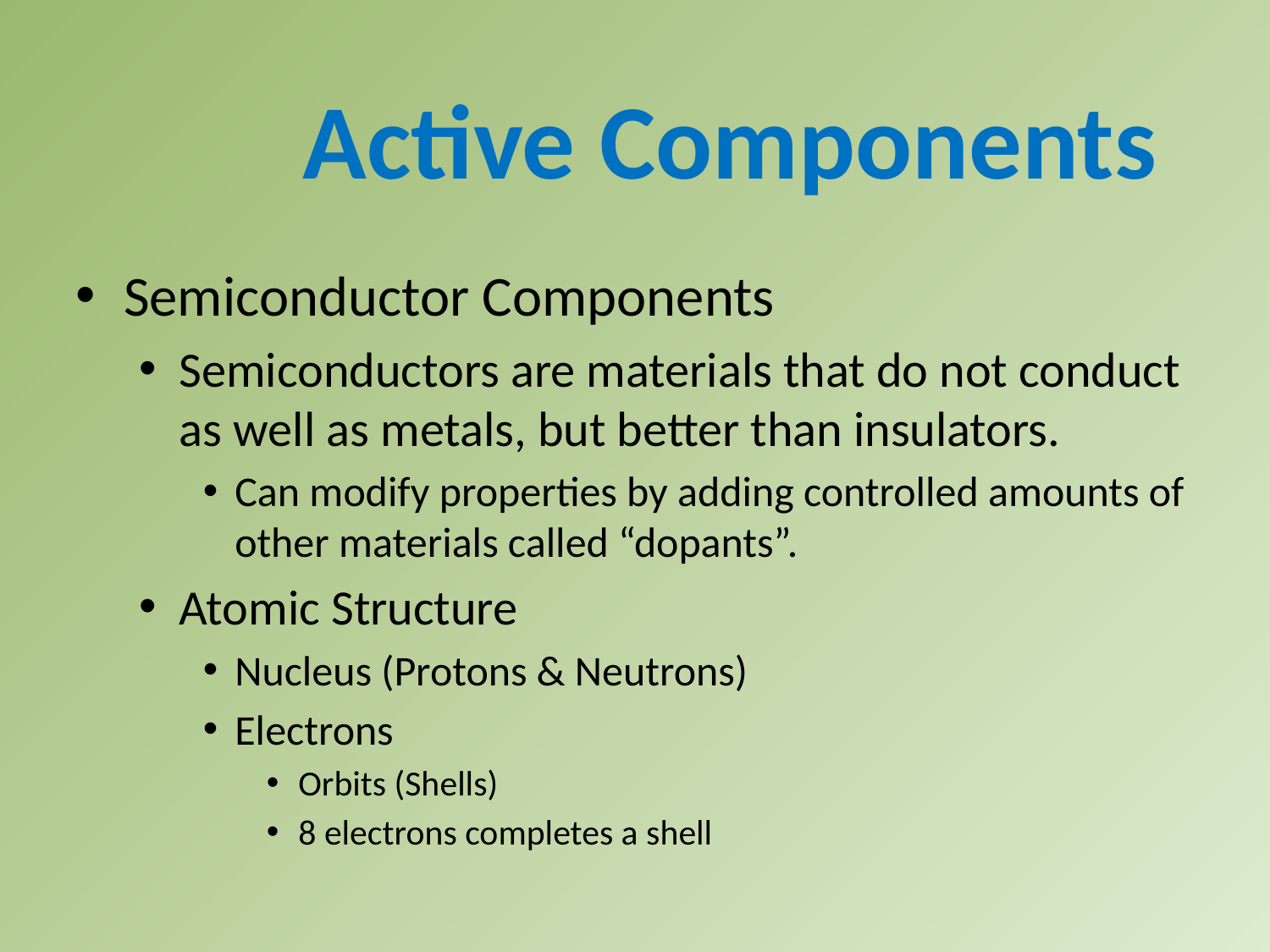

Active Components
Semiconductor Components
Semiconductors are materials that do not conduct as well as metals, but better than insulators.
Can modify properties by adding controlled amounts of other materials called “dopants”.
Atomic Structure
Nucleus (Protons & Neutrons)
Electrons
Orbits (Shells)
8 electrons completes a shell